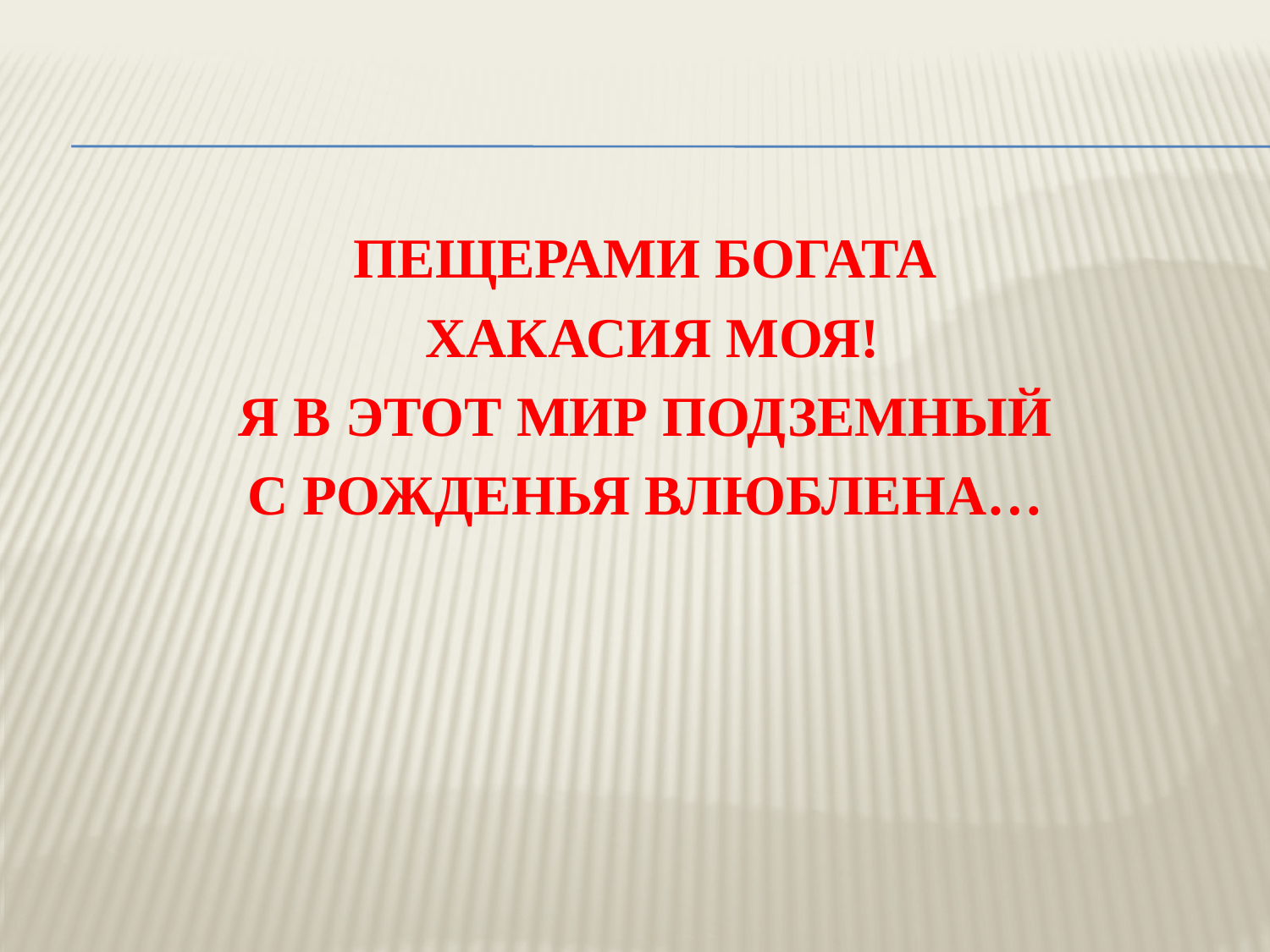

ПЕЩЕРАМИ БОГАТА
 ХАКАСИЯ МОЯ!
Я В ЭТОТ МИР ПОДЗЕМНЫЙ
С РОЖДЕНЬЯ ВЛЮБЛЕНА…